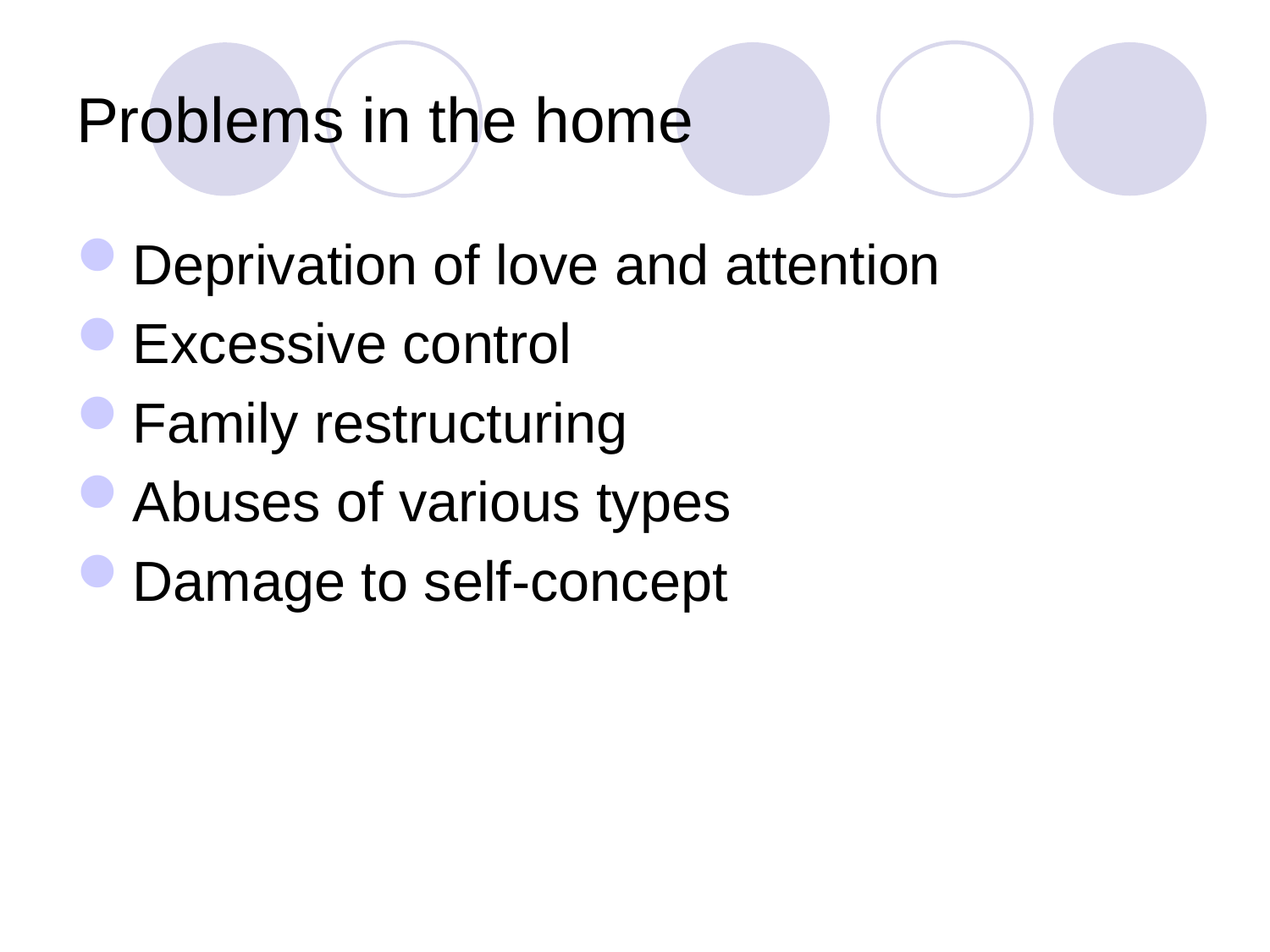

# Problems in the home
Deprivation of love and attention
Excessive control
Family restructuring
Abuses of various types
Damage to self-concept